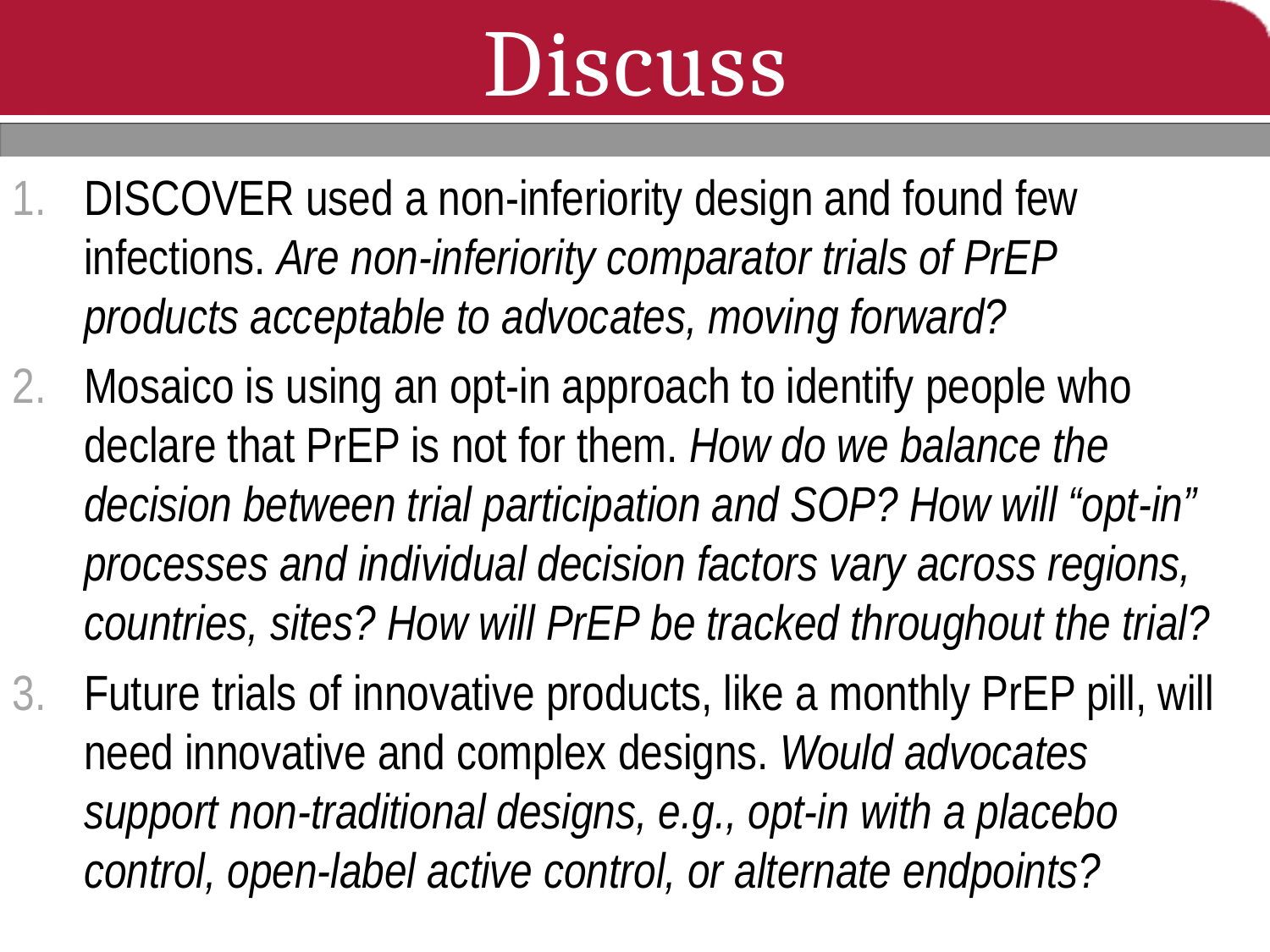

Discuss
DISCOVER used a non-inferiority design and found few infections. Are non-inferiority comparator trials of PrEP products acceptable to advocates, moving forward?
Mosaico is using an opt-in approach to identify people who declare that PrEP is not for them. How do we balance the decision between trial participation and SOP? How will “opt-in” processes and individual decision factors vary across regions, countries, sites? How will PrEP be tracked throughout the trial?
Future trials of innovative products, like a monthly PrEP pill, will need innovative and complex designs. Would advocates support non-traditional designs, e.g., opt-in with a placebo control, open-label active control, or alternate endpoints?